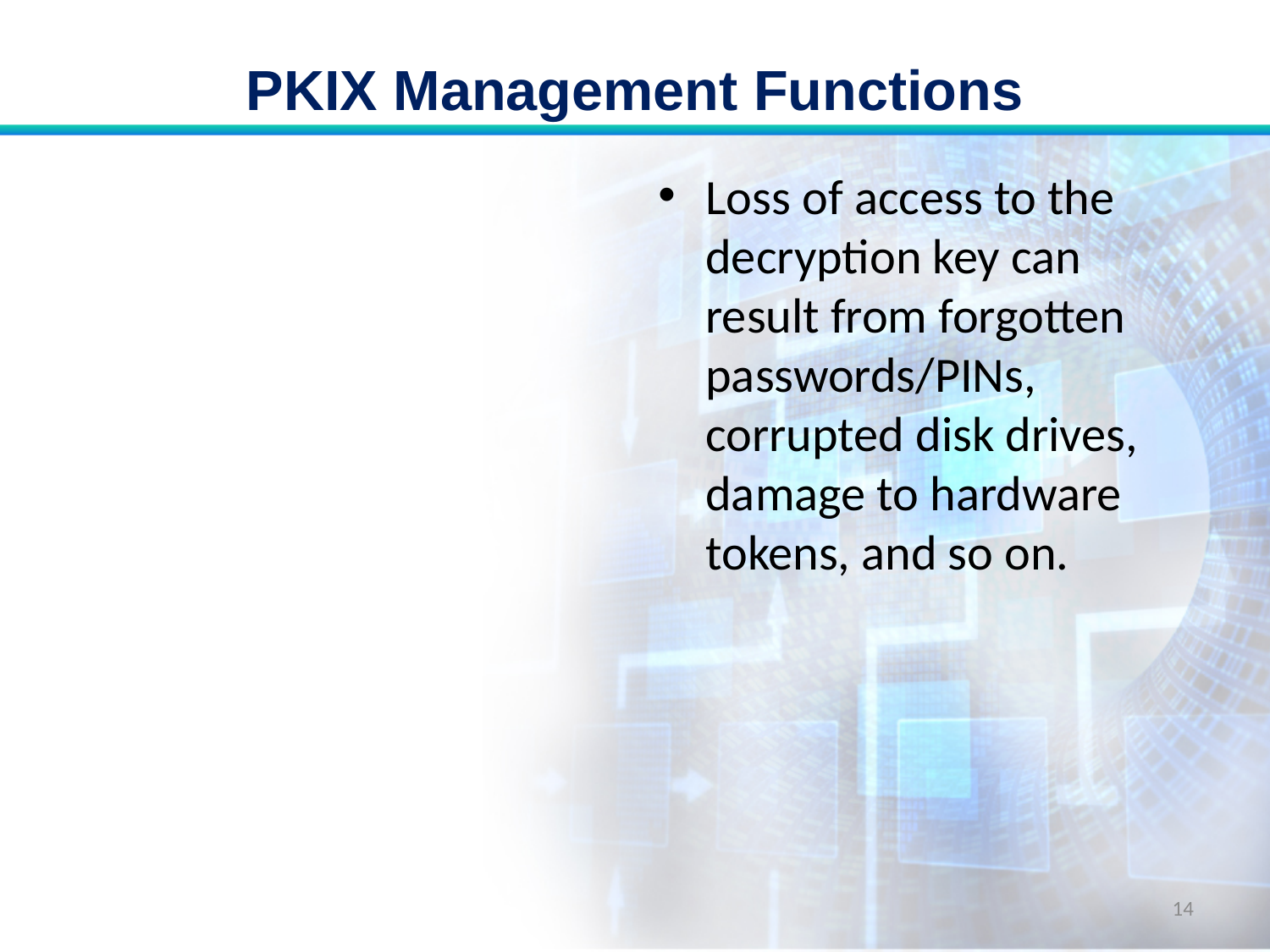

# PKIX Management Functions
Loss of access to the decryption key can result from forgotten passwords/PINs, corrupted disk drives, damage to hardware tokens, and so on.
14